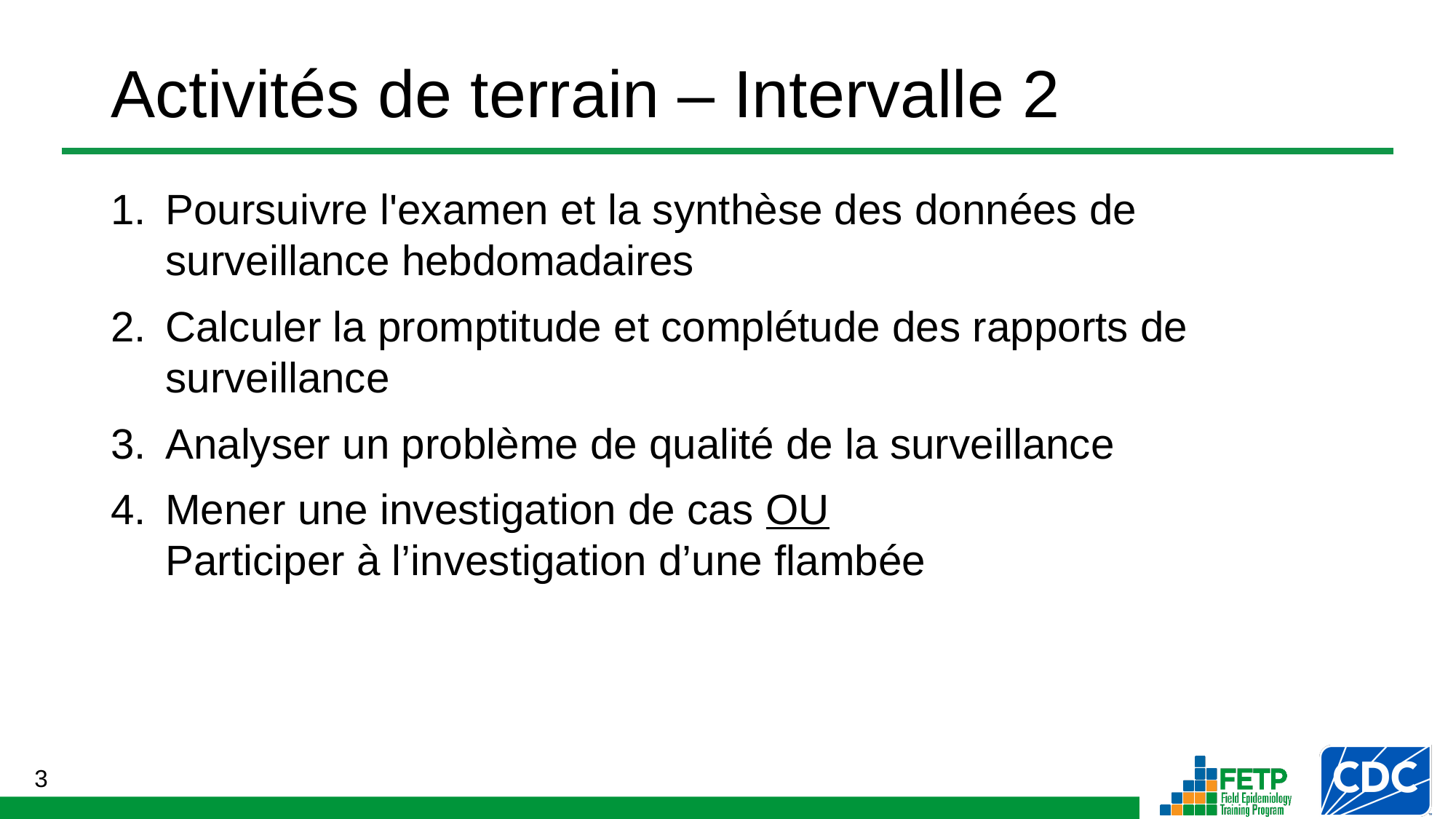

# Activités de terrain – Intervalle 2
Poursuivre l'examen et la synthèse des données de surveillance hebdomadaires
Calculer la promptitude et complétude des rapports de surveillance
Analyser un problème de qualité de la surveillance
Mener une investigation de cas OU
Participer à l’investigation d’une flambée